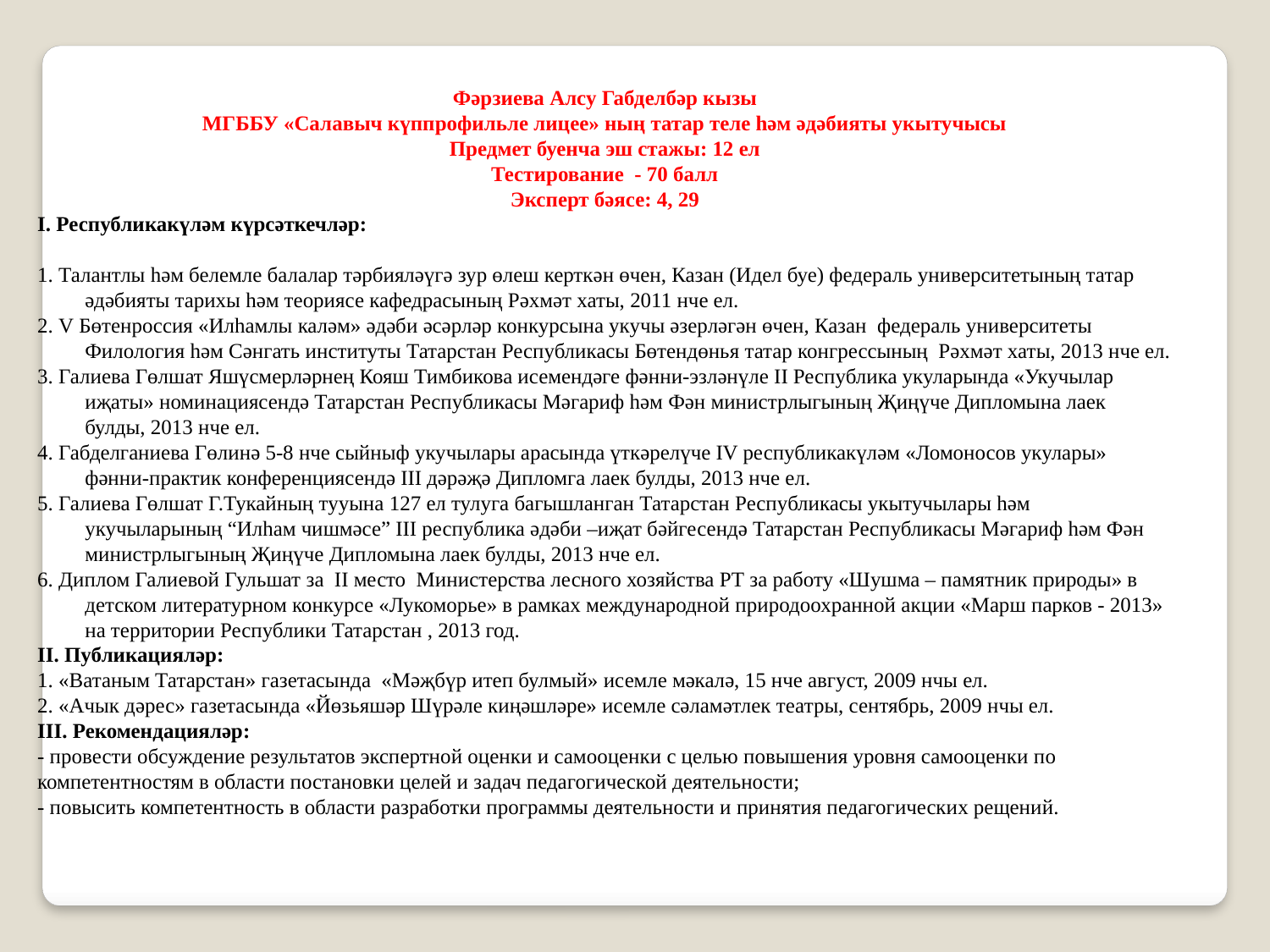

Фәрзиева Алсу Габделбәр кызы
МГББУ «Салавыч күппрофильле лицее» ның татар теле һәм әдәбияты укытучысы
Предмет буенча эш стажы: 12 ел
Тестирование  - 70 балл
Эксперт бәясе: 4, 29
I. Республикакүләм күрсәткечләр:

1. Талантлы һәм белемле балалар тәрбияләүгә зур өлеш керткән өчен, Казан (Идел буе) федераль университетының татар әдәбияты тарихы һәм теориясе кафедрасының Рәхмәт хаты, 2011 нче ел.
2. V Бөтенроссия «Илһамлы каләм» әдәби әсәрләр конкурсына укучы әзерләгән өчен, Казан  федераль университеты Филология һәм Сәнгать институты Татарстан Республикасы Бөтендөнья татар конгрессының  Рәхмәт хаты, 2013 нче ел.
3. Галиева Гөлшат Яшүсмерләрнең Кояш Тимбикова исемендәге фәнни-эзләнүле II Республика укуларында «Укучылар иҗаты» номинациясендә Татарстан Республикасы Мәгариф һәм Фән министрлыгының Җиңүче Дипломына лаек булды, 2013 нче ел.
4. Габделганиева Гөлинә 5-8 нче сыйныф укучылары арасында үткәрелүче IV республикакүләм «Ломоносов укулары» фәнни-практик конференциясендә III дәрәҗә Дипломга лаек булды, 2013 нче ел.
5. Галиева Гөлшат Г.Тукайның тууына 127 ел тулуга багышланган Татарстан Республикасы укытучылары һәм укучыларының “Илһам чишмәсе” III республика әдәби –иҗат бәйгесендә Татарстан Республикасы Мәгариф һәм Фән министрлыгының Җиңүче Дипломына лаек булды, 2013 нче ел.
6. Диплом Галиевой Гульшат за  II место  Министерства лесного хозяйства РТ за работу «Шушма – памятник природы» в детском литературном конкурсе «Лукоморье» в рамках международной природоохранной акции «Марш парков - 2013» на территории Республики Татарстан , 2013 год.
II. Публикацияләр:
1. «Ватаным Татарстан» газетасында  «Мәҗбүр итеп булмый» исемле мәкалә, 15 нче август, 2009 нчы ел.
2. «Ачык дәрес» газетасында «Йөзьяшәр Шүрәле киңәшләре» исемле сәламәтлек театры, сентябрь, 2009 нчы ел.
III. Рекомендацияләр:
- провести обсуждение результатов экспертной оценки и самооценки с целью повышения уровня самооценки по компетентностям в области постановки целей и задач педагогической деятельности;
- повысить компетентность в области разработки программы деятельности и принятия педагогических рещений.